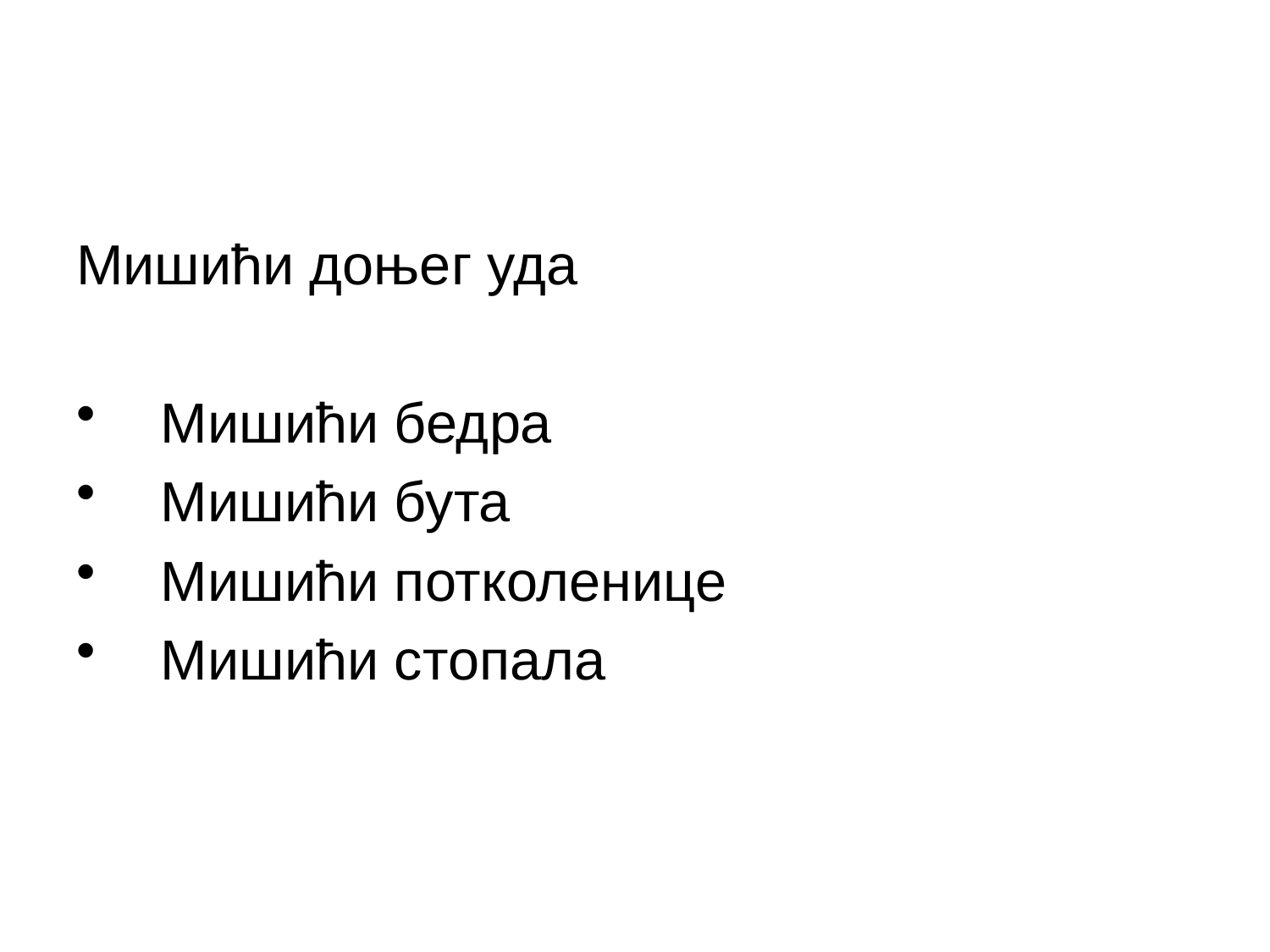

Мишићи доњег уда

Мишићи бедра
Мишићи бута
Мишићи потколенице
Мишићи стопала